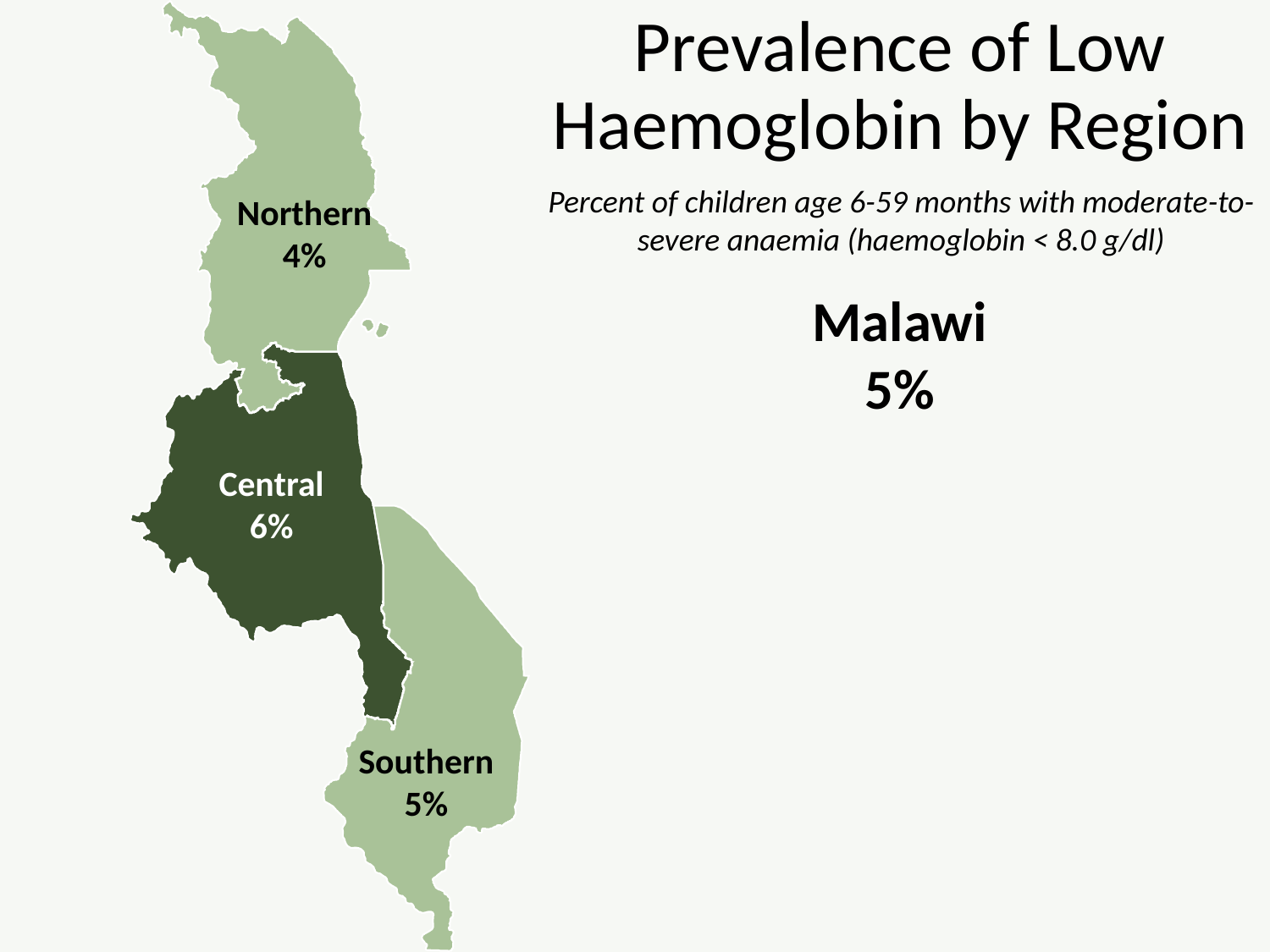

# Prevalence of Low Haemoglobin by Region
Percent of children age 6-59 months with moderate-to-severe anaemia (haemoglobin < 8.0 g/dl)
Northern
4%
Malawi
5%

Central
6%

Southern
5%